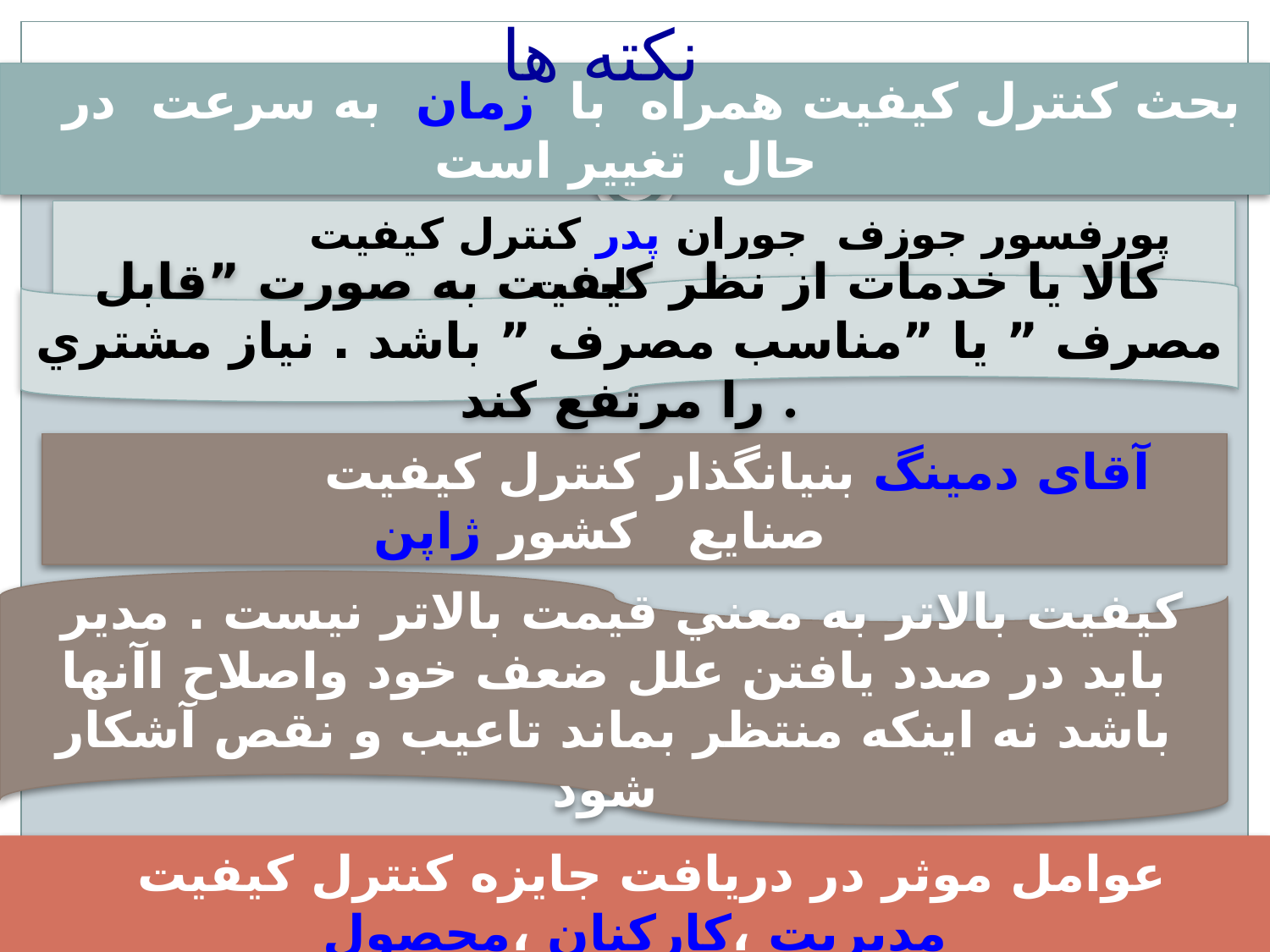

نکته ها
 بحث کنترل کیفیت همراه  با  زمان  به سرعت  در  حال  تغییر است
            پورفسور جوزف  جوران پدر کنترل کیفیت  است
كالا يا خدمات از نظر كيفيت به صورت ”قابل مصرف ” يا ”مناسب مصرف ” باشد . نياز مشتري را مرتفع كند .
           آقای دمینگ بنیانگذار کنترل کیفیت  صنایع   کشور ژاپن
 كيفيت بالاتر به معني قيمت بالاتر نيست . مدير بايد در صدد يافتن علل ضعف خود واصلاح اآنها باشد نه اينكه منتظر بماند تاعيب و نقص آشكار شود
 عوامل موثر در دریافت جایزه کنترل کیفیت  مدیریت ،کارکنان ،محصول